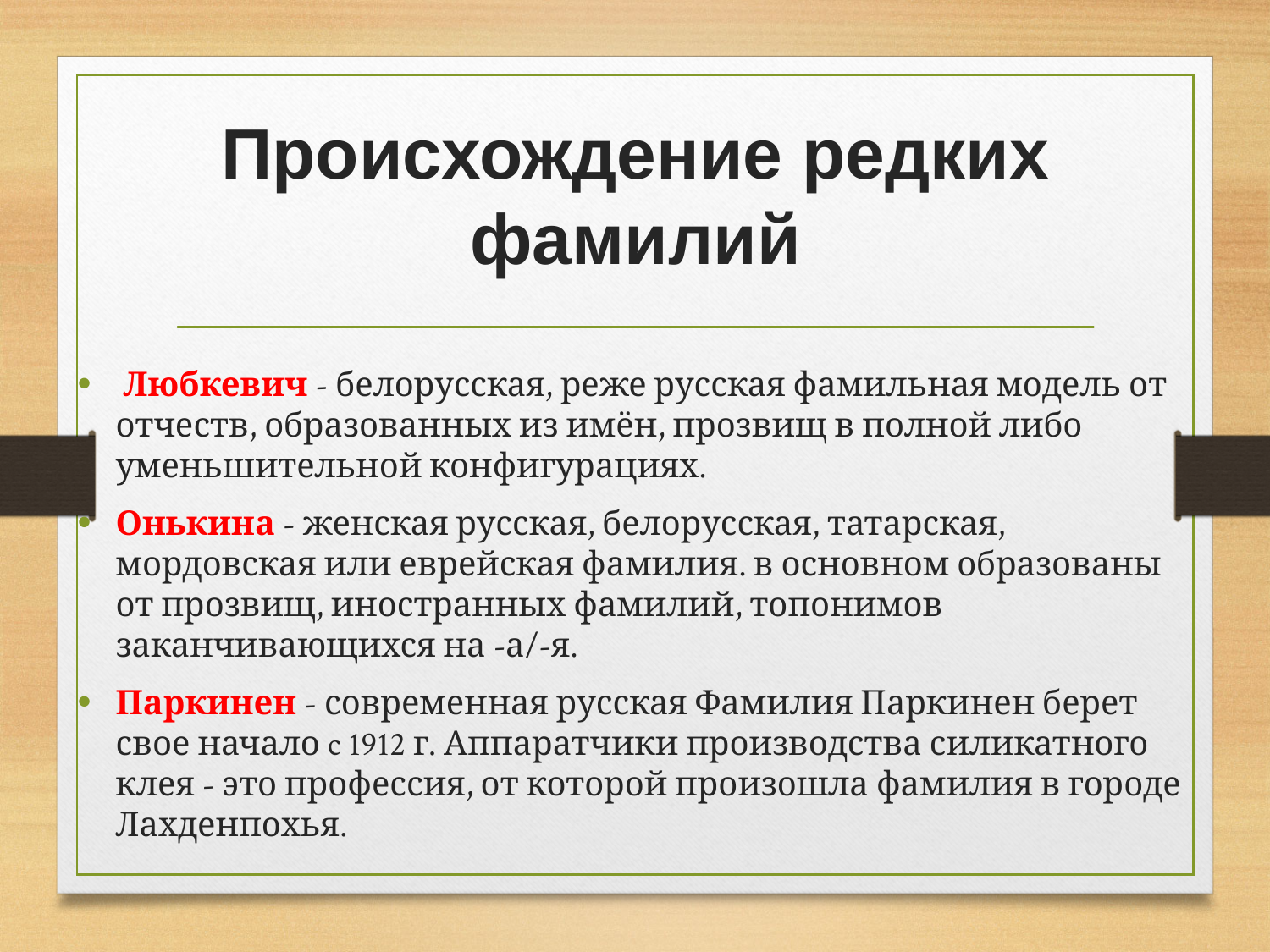

Происхождение редких фамилий

 Любкевич - белорусская, реже русская фамильная модель от отчеств, образованных из имён, прозвищ в полной либо уменьшительной конфигурациях.
Онькина - женская русская, белорусская, татарская, мордовская или еврейская фамилия. в основном образованы от прозвищ, иностранных фамилий, топонимов заканчивающихся на -а/-я.
Паркинен - современная русская Фамилия Паркинен берет свое начало c 1912 г. Аппаратчики производства силикатного клея - это профессия, от которой произошла фамилия в городе Лахденпохья.